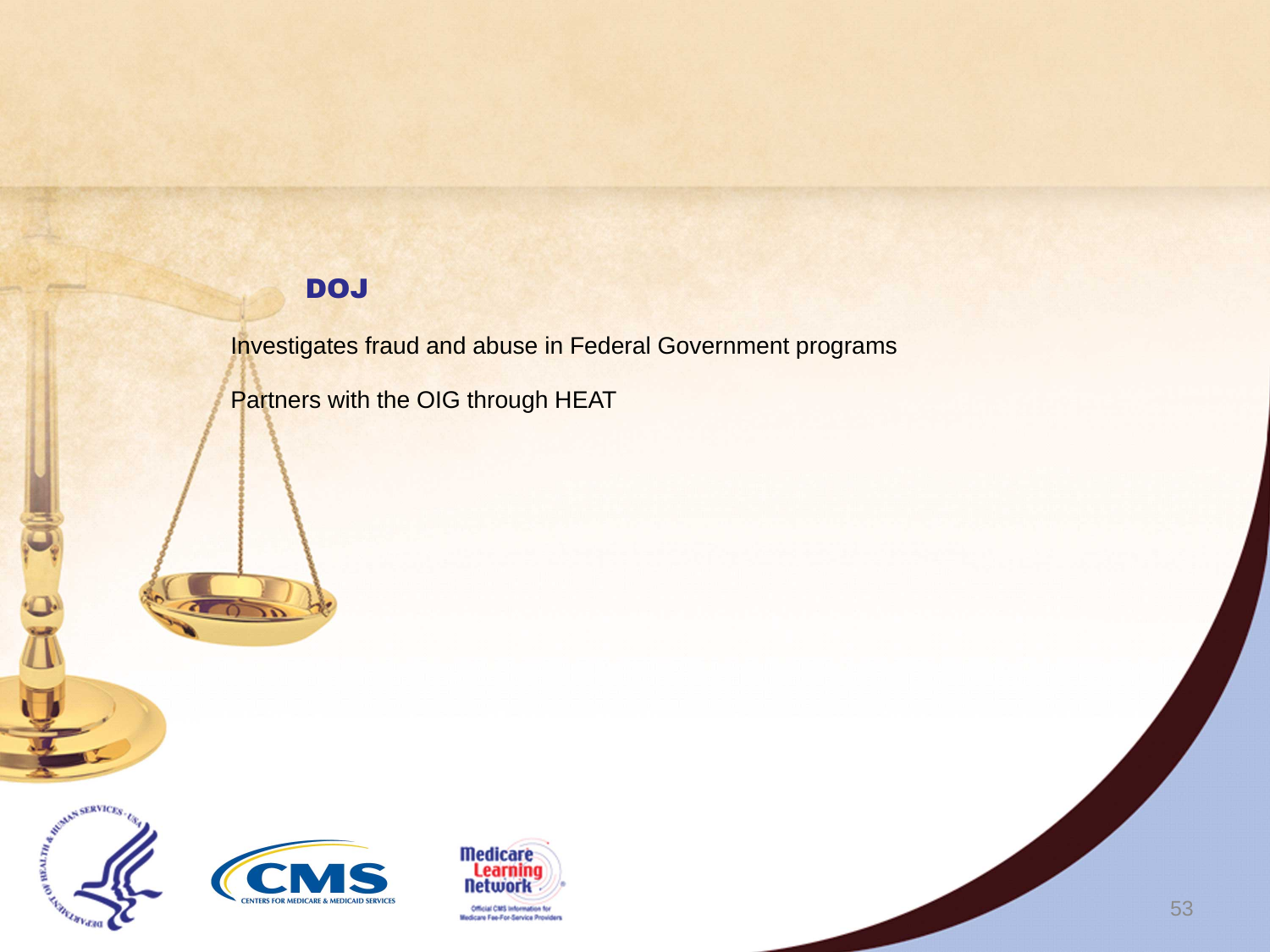

# DOJ Investigates fraud and abuse in Federal Government programs
Partners with the OIG through HEAT

53